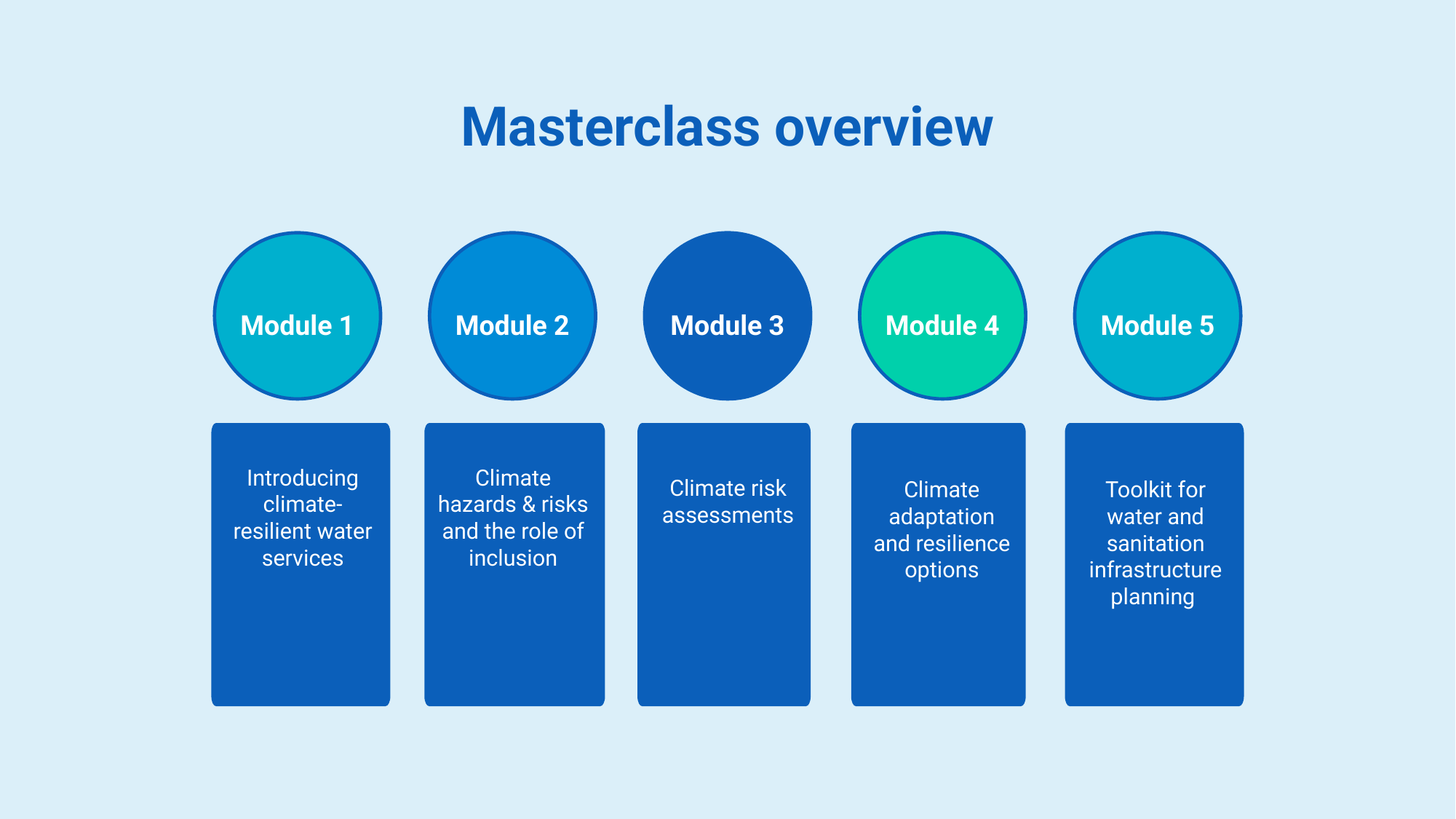

Module 1

Module 2

Module 3

Module 4

Module 5

Climate risk assessments

Climate adaptation and resilience options

Toolkit for water and sanitation infrastructure planning
Introducing climate-resilient water services
Climate hazards & risks and the role of inclusion